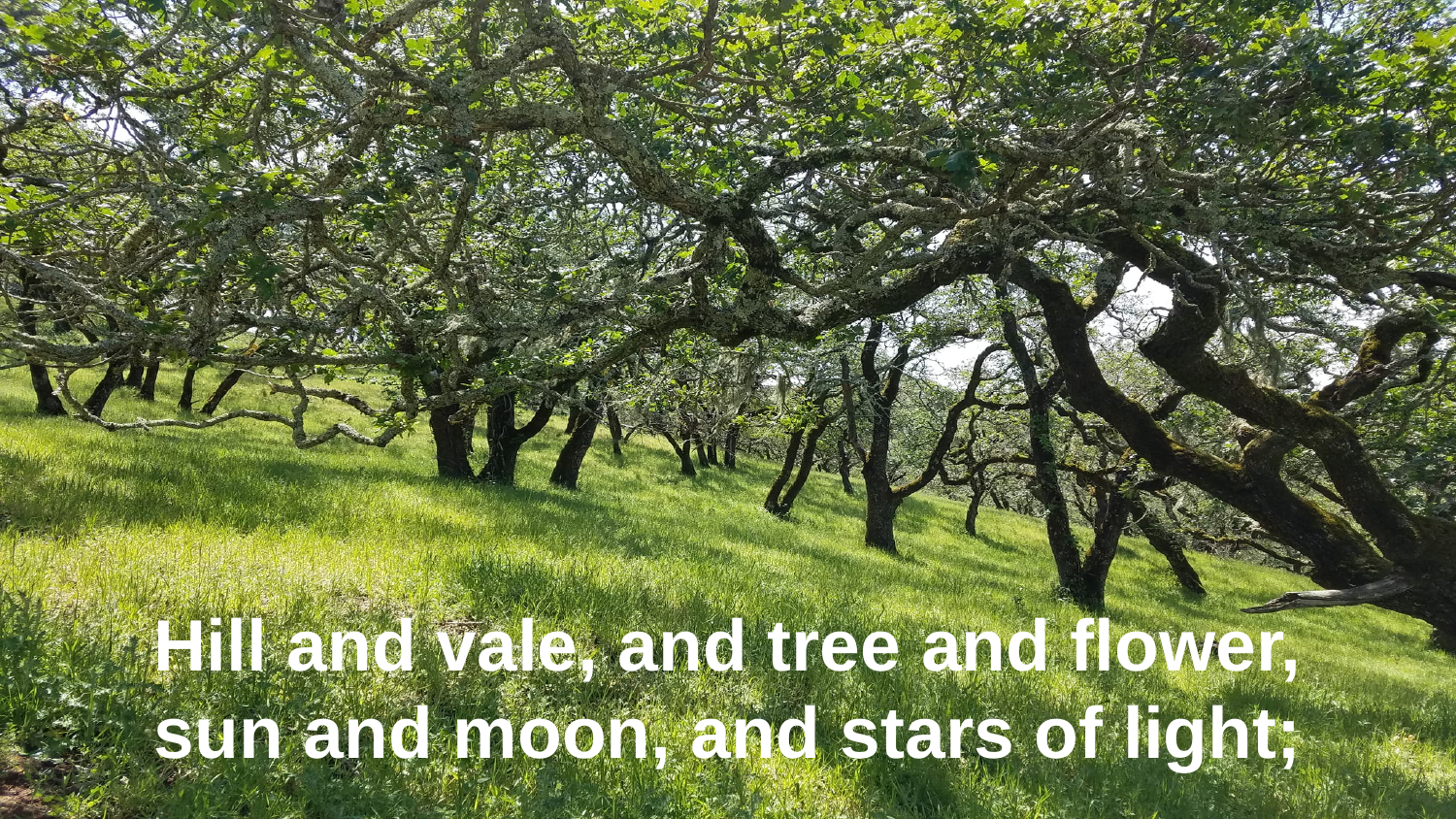

Hill and vale, and tree and flower,
sun and moon, and stars of light;